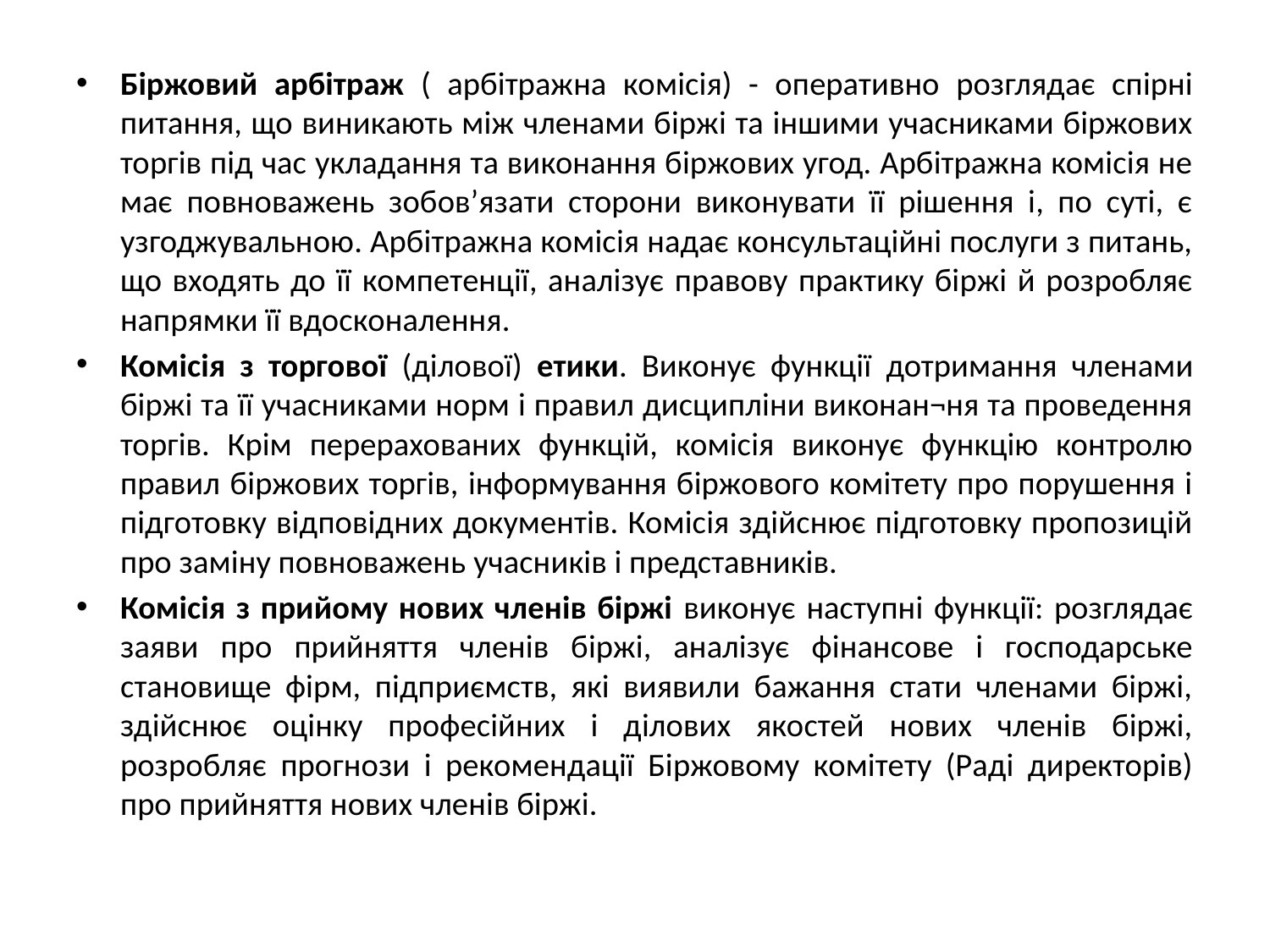

Біржовий арбітраж ( арбітражна комісія) - оперативно розглядає спірні питання, що виникають між членами біржі та іншими учасниками біржових торгів під час укладання та виконання біржових угод. Арбітражна комісія не має повноважень зобов’язати сторони виконувати її рішення і, по суті, є узгоджувальною. Арбітражна комісія надає консультаційні послуги з питань, що входять до її компетенції, аналізує правову практику біржі й розробляє напрямки її вдосконалення.
Комісія з торгової (ділової) етики. Виконує функції дотримання членами біржі та її учасниками норм і правил дисципліни виконан¬ня та проведення торгів. Крім перерахованих функцій, комісія виконує функцію контролю правил біржових торгів, інформування біржового комітету про порушення і підготовку відповідних документів. Комісія здійснює підготовку пропозицій про заміну повноважень учасників і представників.
Комісія з прийому нових членів біржі виконує наступні функції: розглядає заяви про прийняття членів біржі, аналізує фінансове і господарське становище фірм, підприємств, які виявили бажання стати членами біржі, здійснює оцінку професійних і ділових якостей нових членів біржі, розробляє прогнози і рекомендації Біржовому комітету (Раді директорів) про прийняття нових членів біржі.